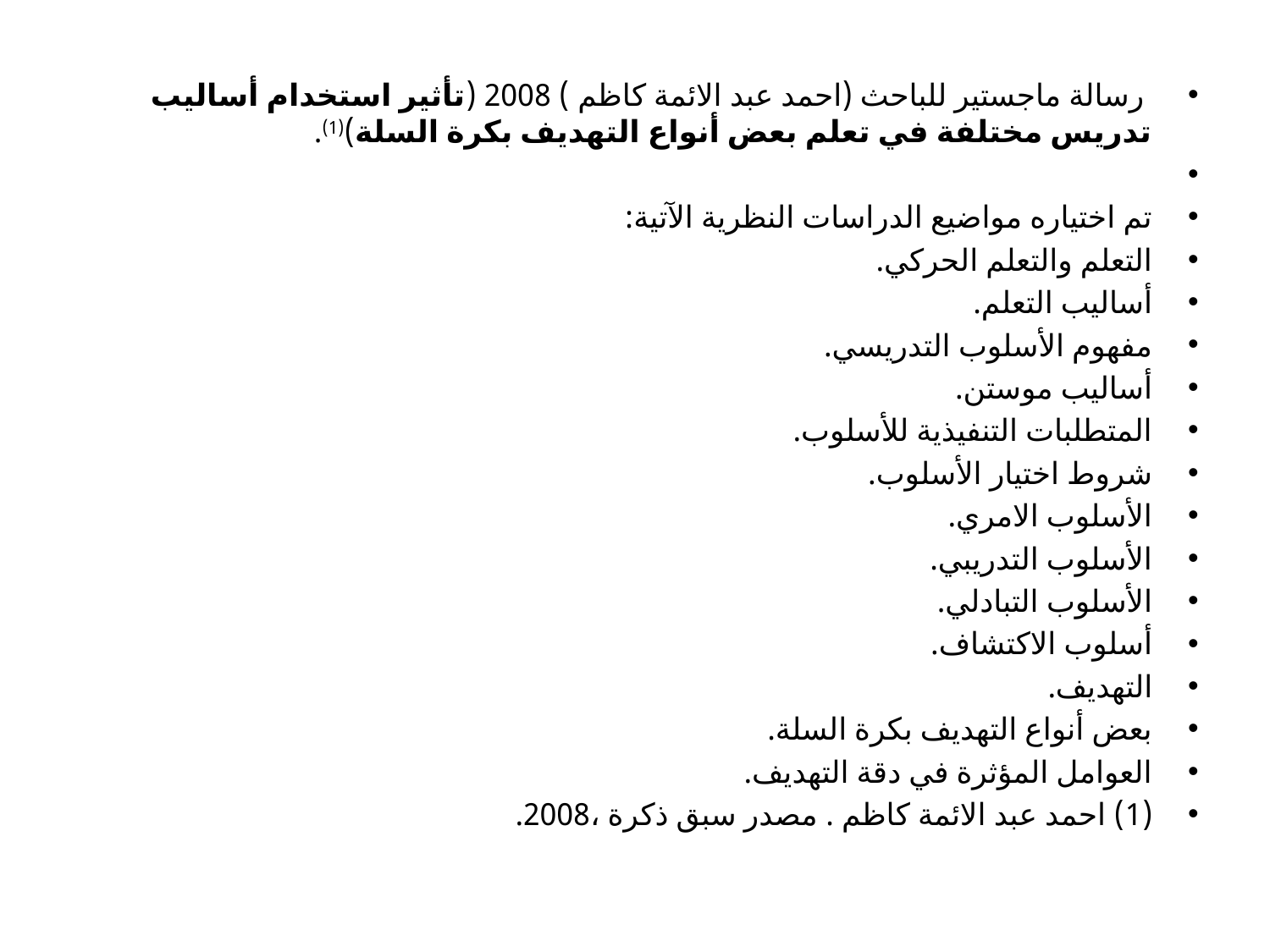

رسالة ماجستير للباحث (احمد عبد الائمة كاظم ) 2008 (تأثير استخدام أساليب تدريس مختلفة في تعلم بعض أنواع التهديف بكرة السلة)(1).

تم اختياره مواضيع الدراسات النظرية الآتية:
التعلم والتعلم الحركي.
أساليب التعلم.
مفهوم الأسلوب التدريسي.
أساليب موستن.
المتطلبات التنفيذية للأسلوب.
شروط اختيار الأسلوب.
الأسلوب الامري.
الأسلوب التدريبي.
الأسلوب التبادلي.
أسلوب الاكتشاف.
التهديف.
بعض أنواع التهديف بكرة السلة.
العوامل المؤثرة في دقة التهديف.
(1) احمد عبد الائمة كاظم . مصدر سبق ذكرة ،2008.